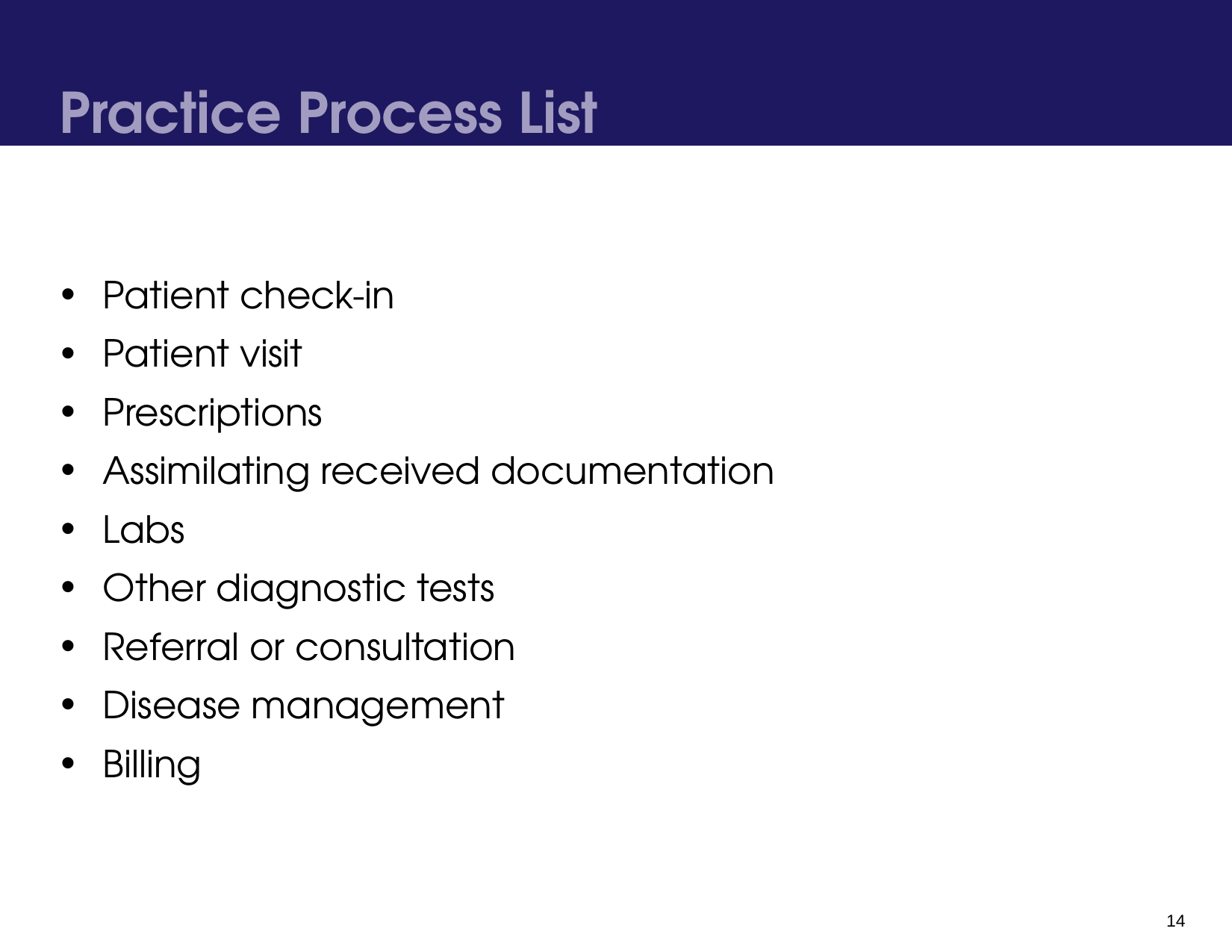

# Practice Process List
Patient check-in
Patient visit
Prescriptions
Assimilating received documentation
Labs
Other diagnostic tests
Referral or consultation
Disease management
Billing

14